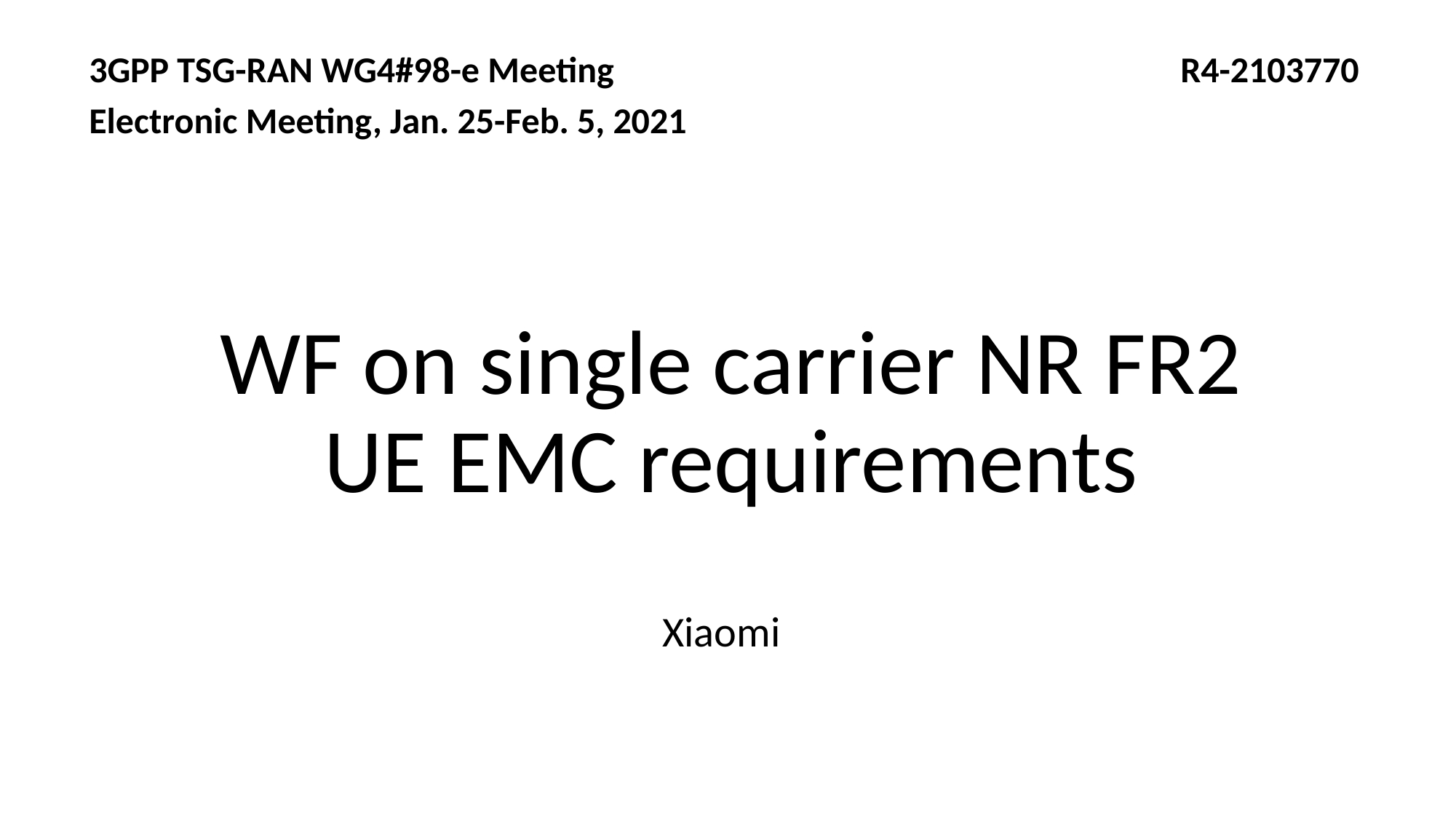

3GPP TSG-RAN WG4#98-e Meeting                                                             	R4-2103770
Electronic Meeting, Jan. 25-Feb. 5, 2021
# WF on single carrier NR FR2 UE EMC requirements
Xiaomi